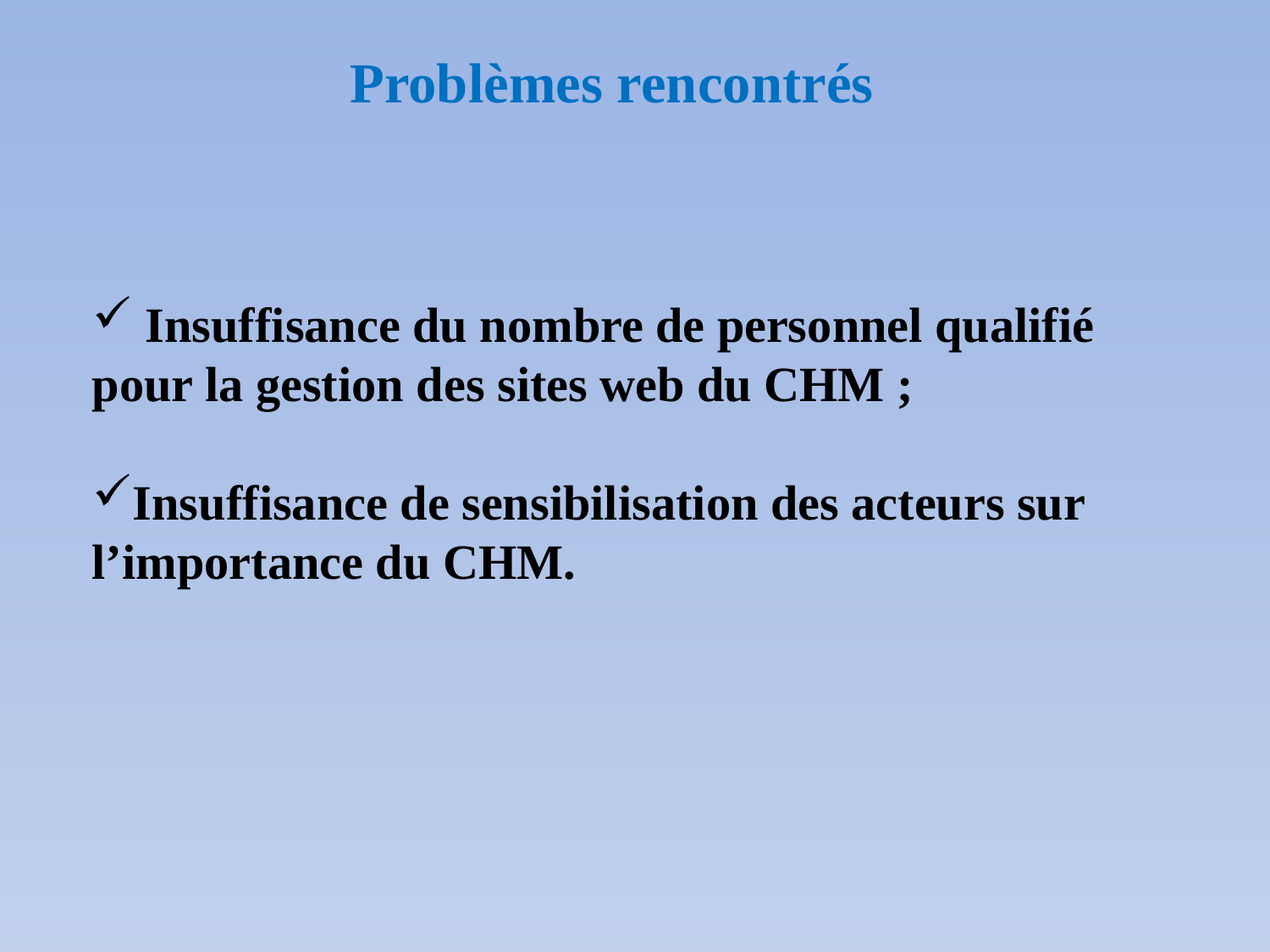

Problèmes rencontrés

 Insuffisance du nombre de personnel qualifié pour la gestion des sites web du CHM ;

Insuffisance de sensibilisation des acteurs sur l’importance du CHM.